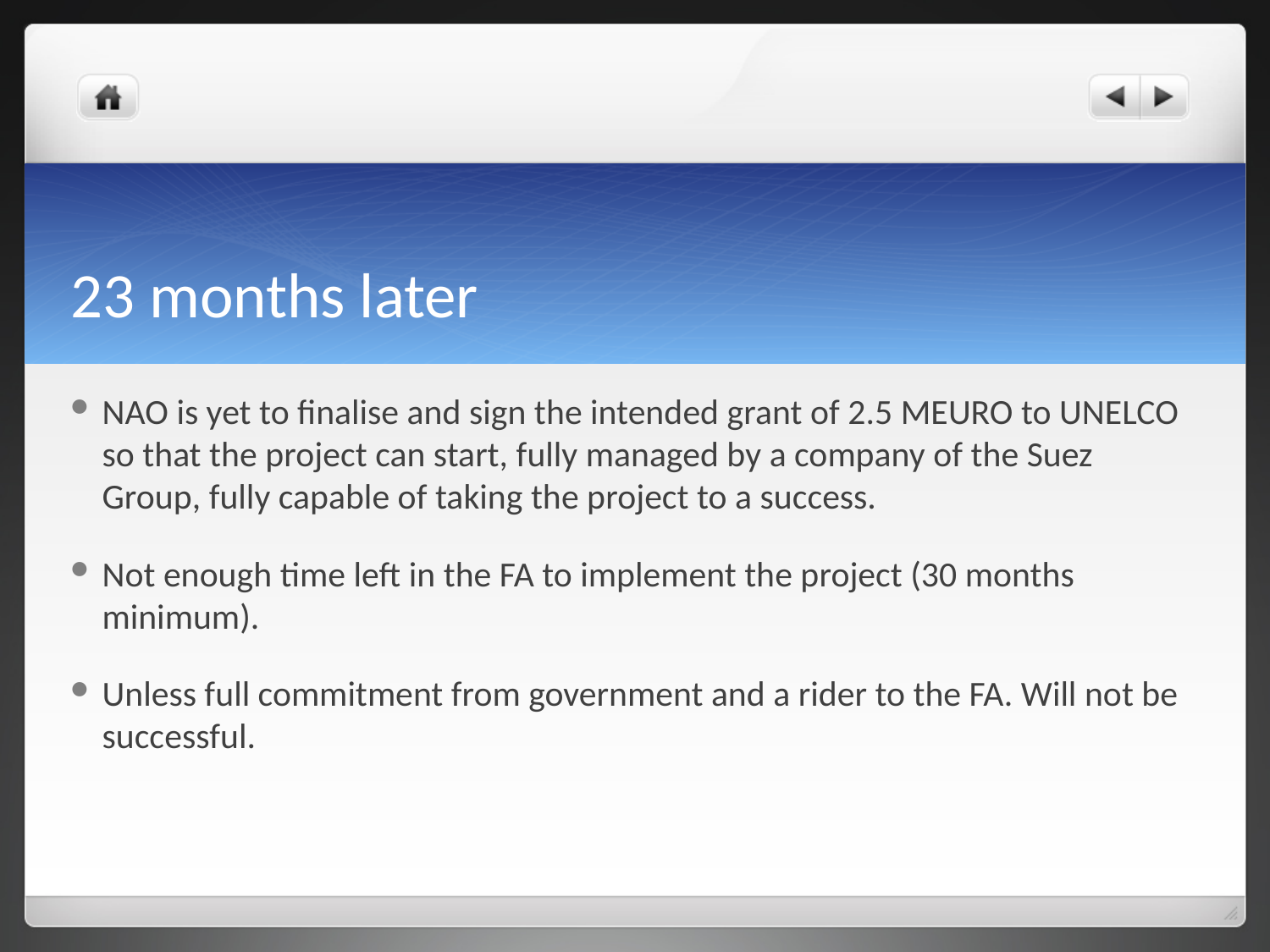

# 23 months later
NAO is yet to finalise and sign the intended grant of 2.5 MEURO to UNELCO so that the project can start, fully managed by a company of the Suez Group, fully capable of taking the project to a success.
Not enough time left in the FA to implement the project (30 months minimum).
Unless full commitment from government and a rider to the FA. Will not be successful.